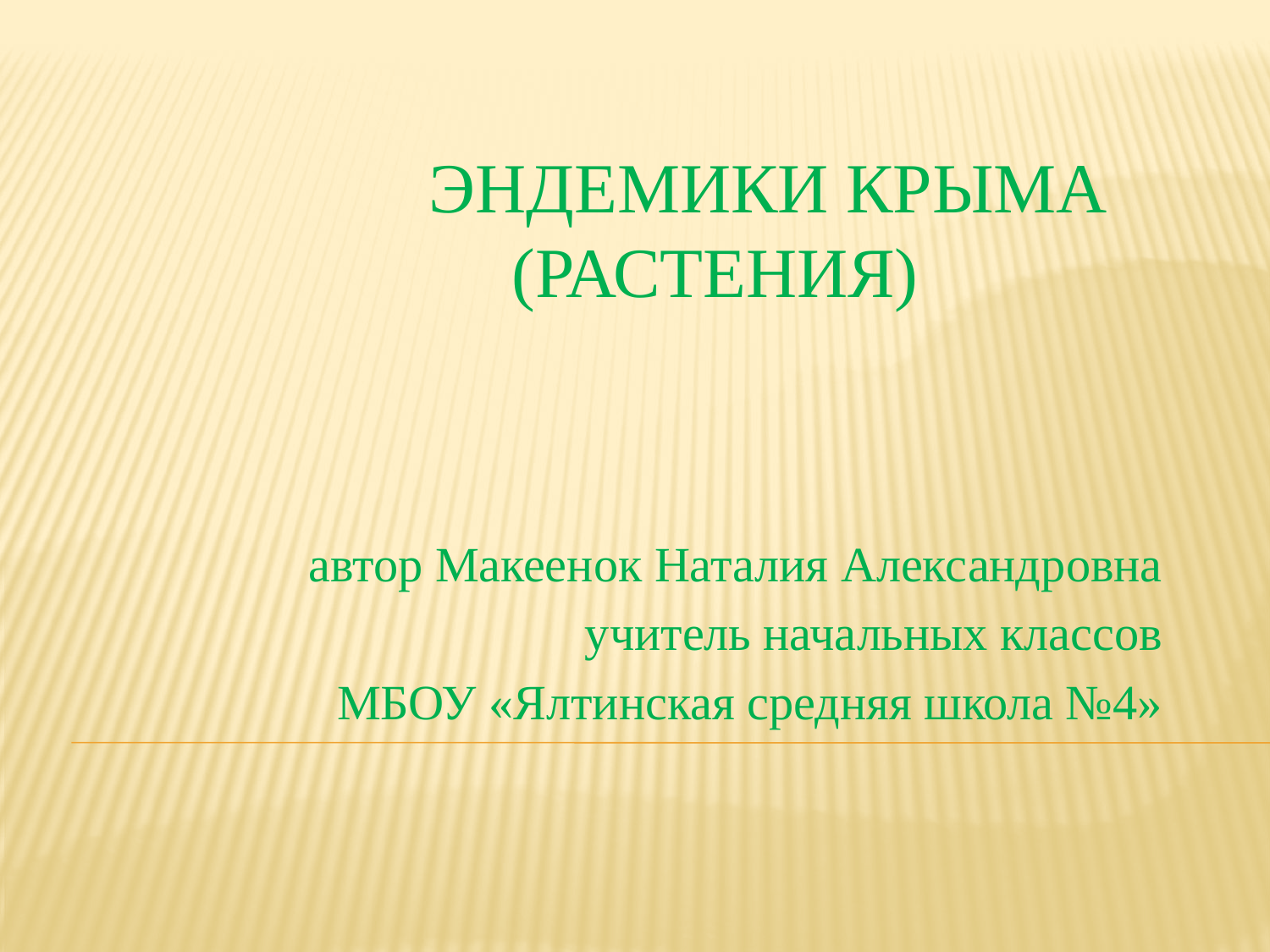

# Эндемики Крыма (РАСТЕНИЯ)
автор Макеенок Наталия Александровна
учитель начальных классов
МБОУ «Ялтинская средняя школа №4»